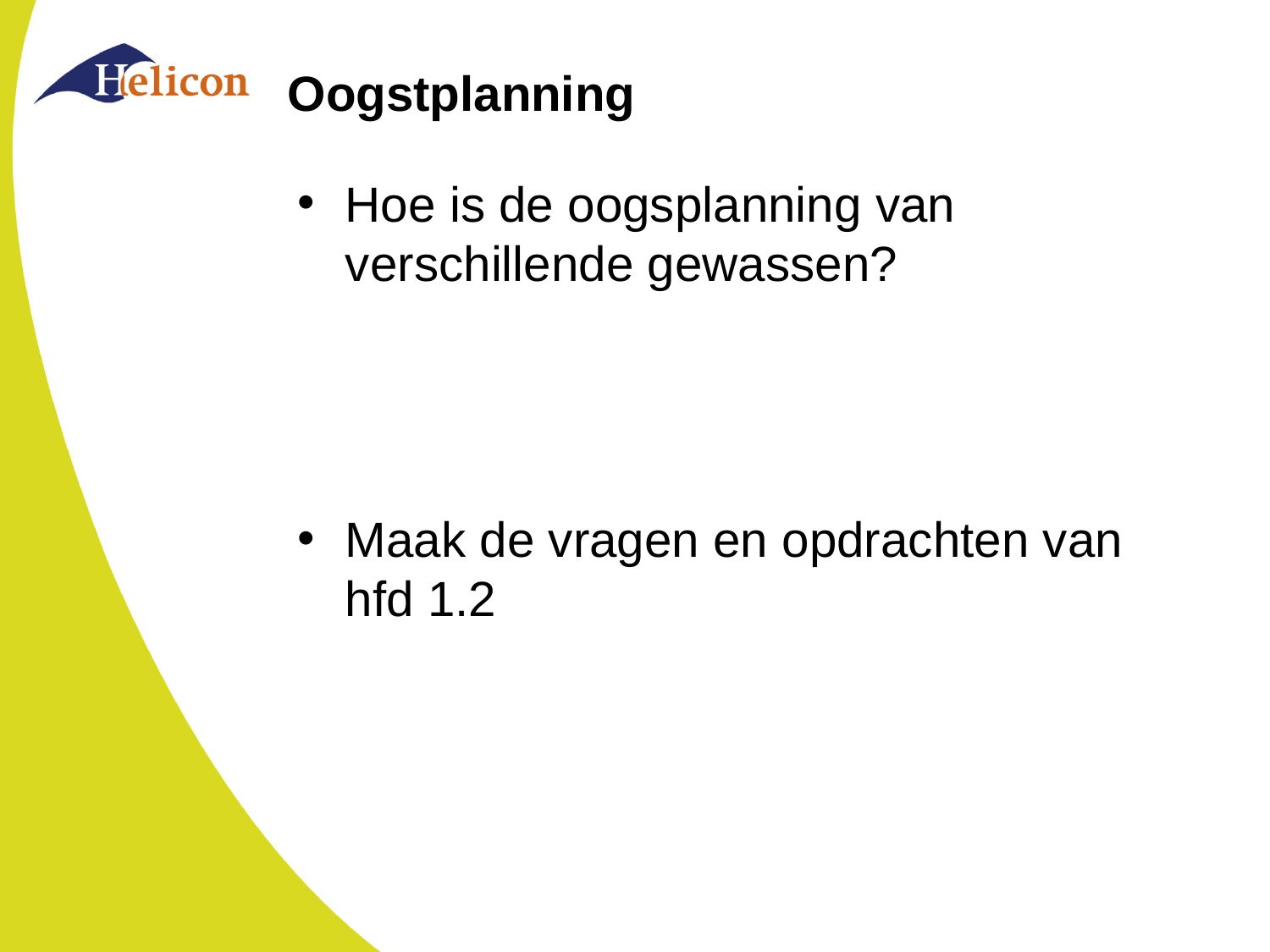

# Oogstplanning
Hoe is de oogsplanning van verschillende gewassen?

Maak de vragen en opdrachten van hfd 1.2